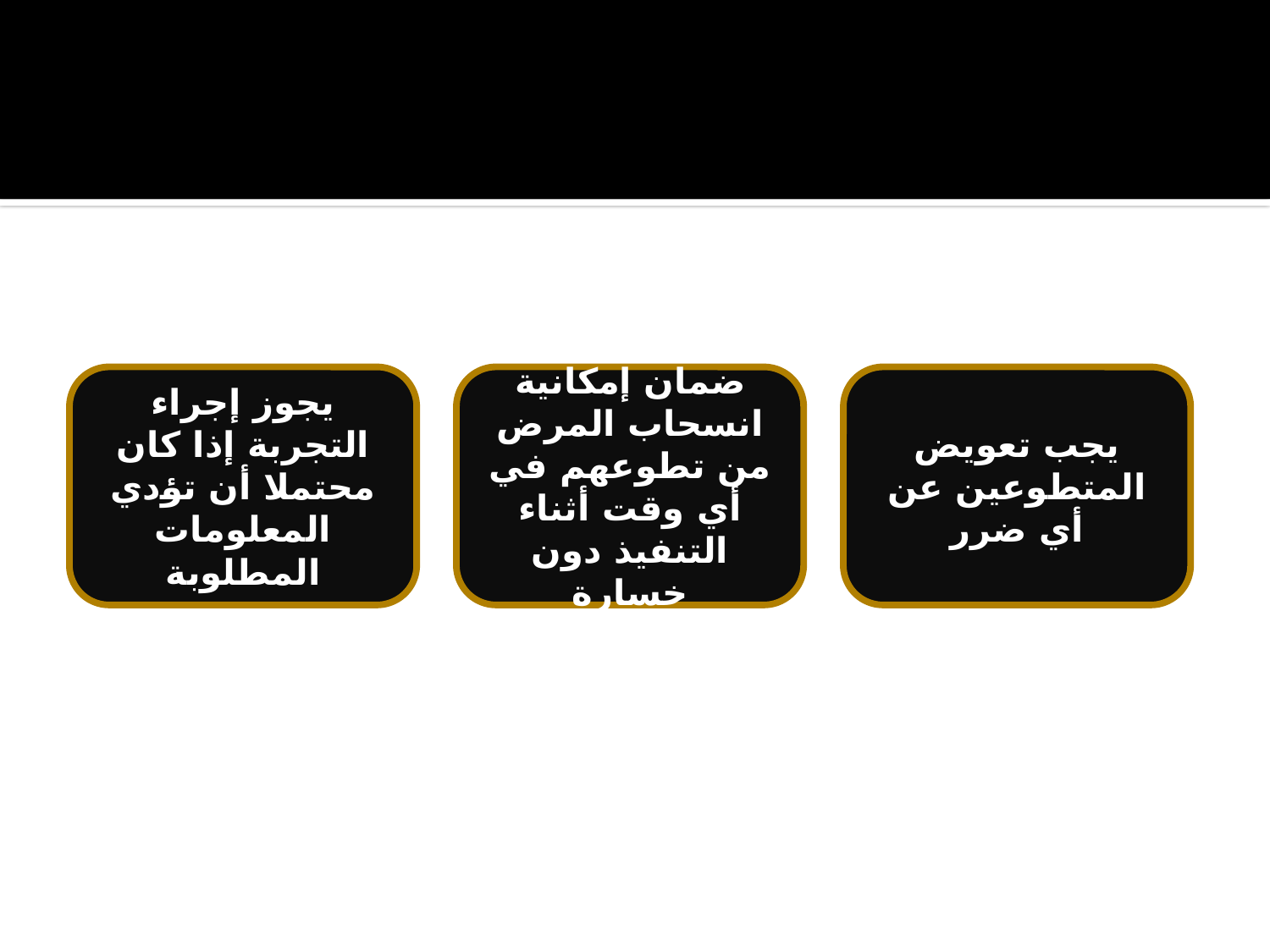

يجوز إجراء التجربة إذا كان محتملا أن تؤدي المعلومات المطلوبة
ضمان إمكانية انسحاب المرض من تطوعهم في أي وقت أثناء التنفيذ دون خسارة
يجب تعويض المتطوعين عن أي ضرر